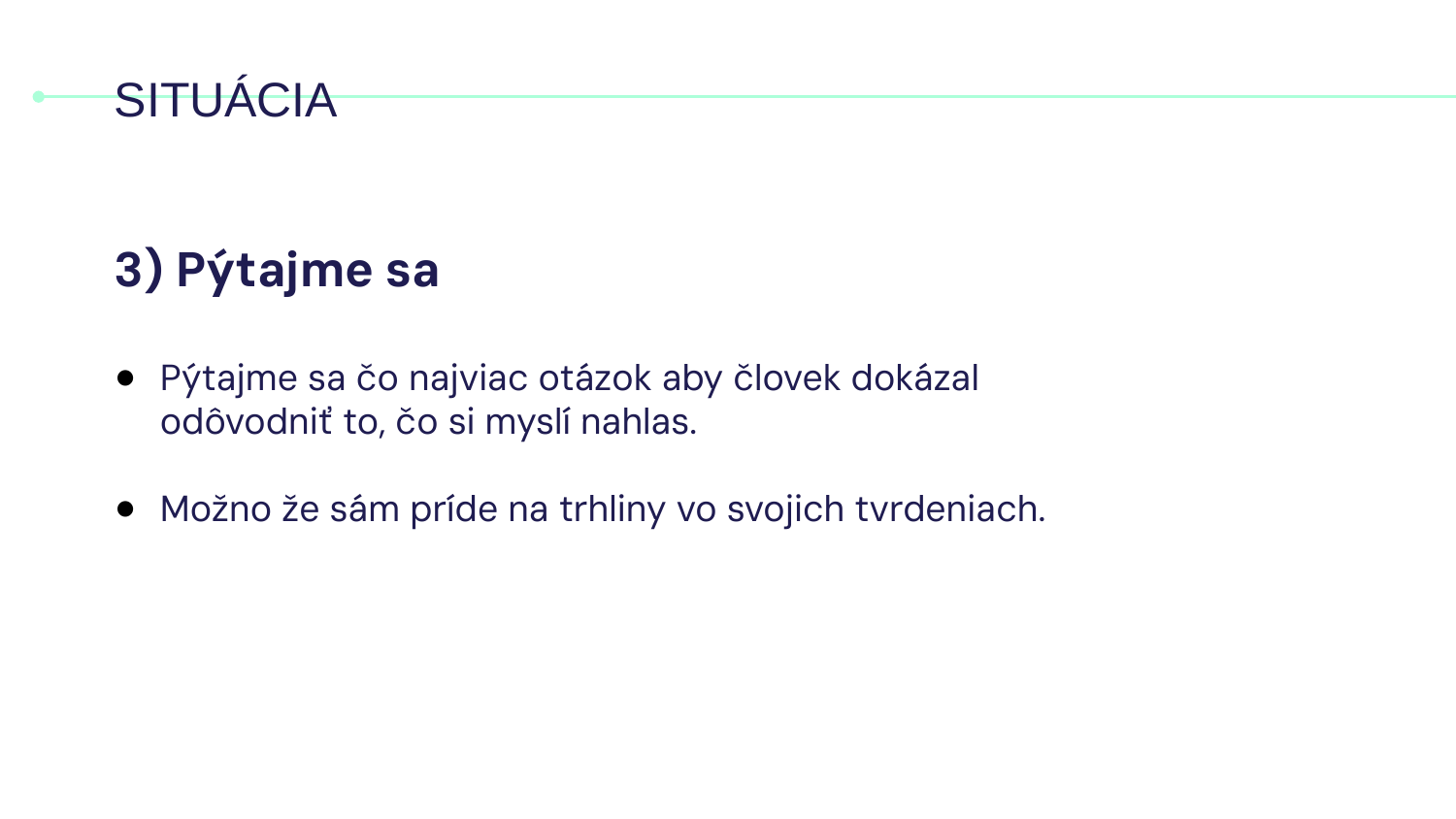

# SITUÁCIA
3) Pýtajme sa
Pýtajme sa čo najviac otázok aby človek dokázal odôvodniť to, čo si myslí nahlas.
Možno že sám príde na trhliny vo svojich tvrdeniach.